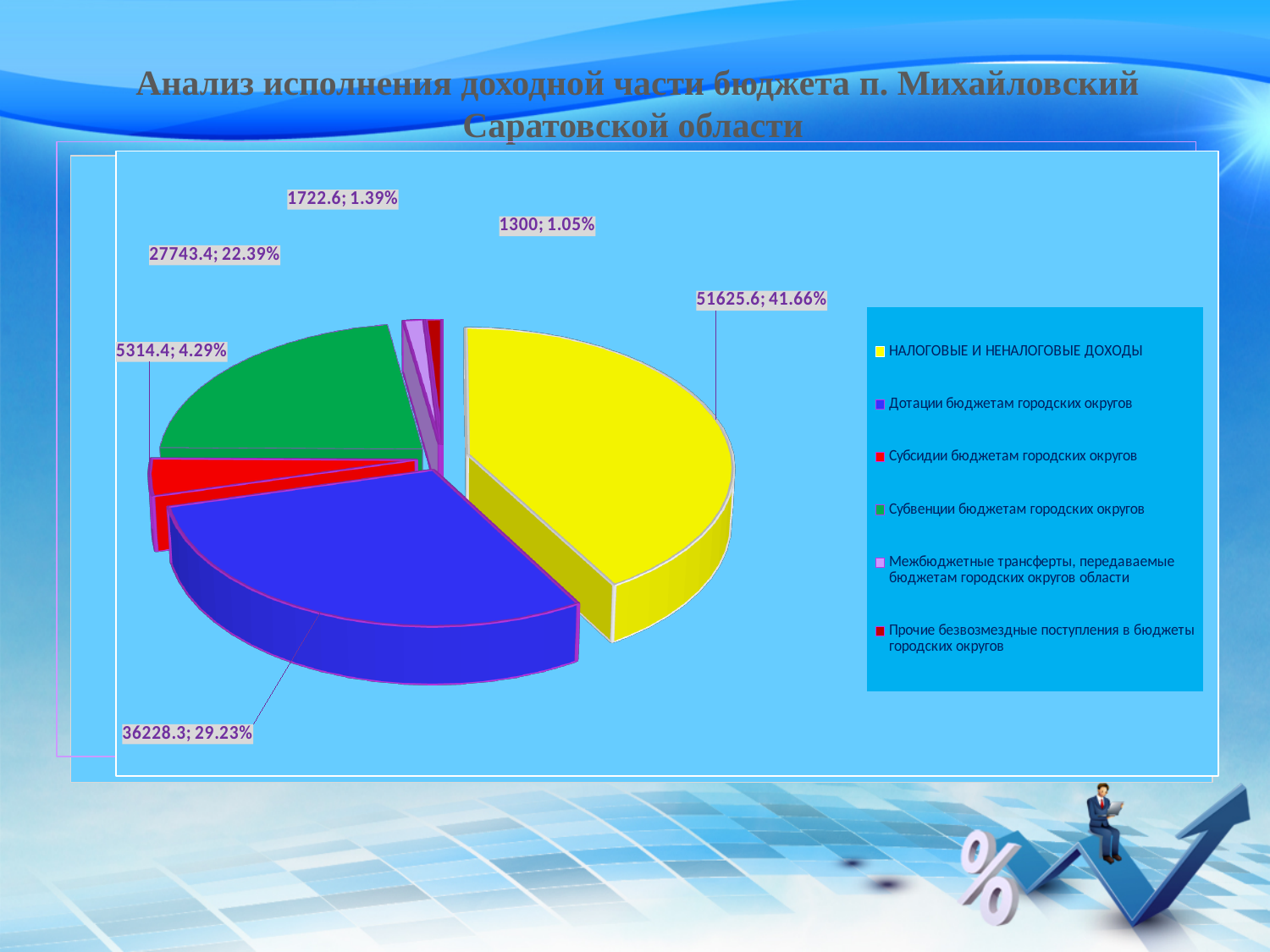

# Анализ исполнения доходной части бюджета п. Михайловский Саратовской области

[unsupported chart]

[unsupported chart]

[unsupported chart]